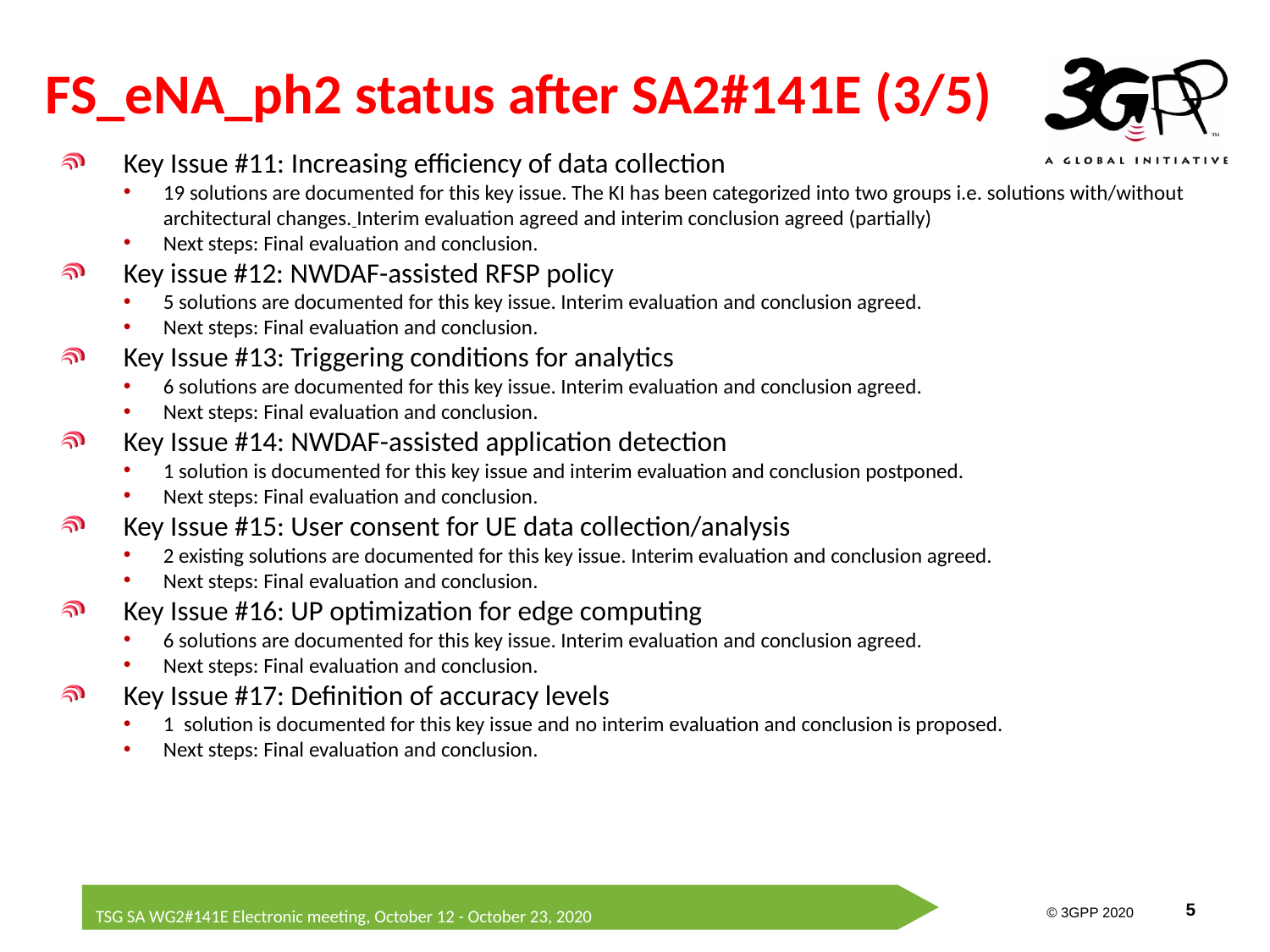

# FS_eNA_ph2 status after SA2#141E (3/5)
Key Issue #11: Increasing efficiency of data collection
19 solutions are documented for this key issue. The KI has been categorized into two groups i.e. solutions with/without architectural changes. Interim evaluation agreed and interim conclusion agreed (partially)
Next steps: Final evaluation and conclusion.
Key issue #12: NWDAF-assisted RFSP policy
5 solutions are documented for this key issue. Interim evaluation and conclusion agreed.
Next steps: Final evaluation and conclusion.
Key Issue #13: Triggering conditions for analytics
6 solutions are documented for this key issue. Interim evaluation and conclusion agreed.
Next steps: Final evaluation and conclusion.
Key Issue #14: NWDAF-assisted application detection
1 solution is documented for this key issue and interim evaluation and conclusion postponed.
Next steps: Final evaluation and conclusion.
Key Issue #15: User consent for UE data collection/analysis
2 existing solutions are documented for this key issue. Interim evaluation and conclusion agreed.
Next steps: Final evaluation and conclusion.
Key Issue #16: UP optimization for edge computing
6 solutions are documented for this key issue. Interim evaluation and conclusion agreed.
Next steps: Final evaluation and conclusion.
Key Issue #17: Definition of accuracy levels
1  solution is documented for this key issue and no interim evaluation and conclusion is proposed.
Next steps: Final evaluation and conclusion.